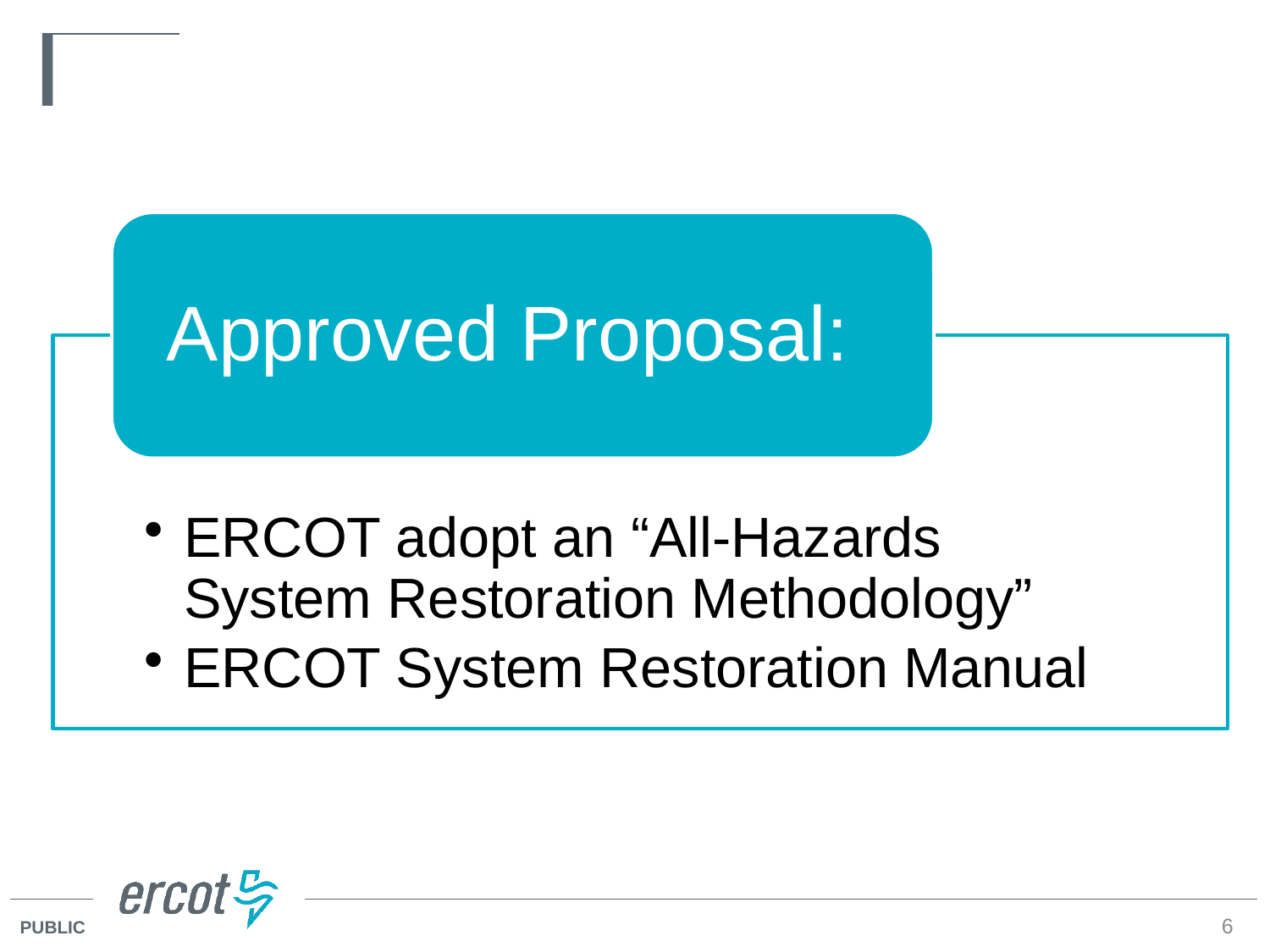

ERCOT adopt an “All-Hazards System Restoration Methodology”
ERCOT System Restoration Manual
Approved Proposal:
6